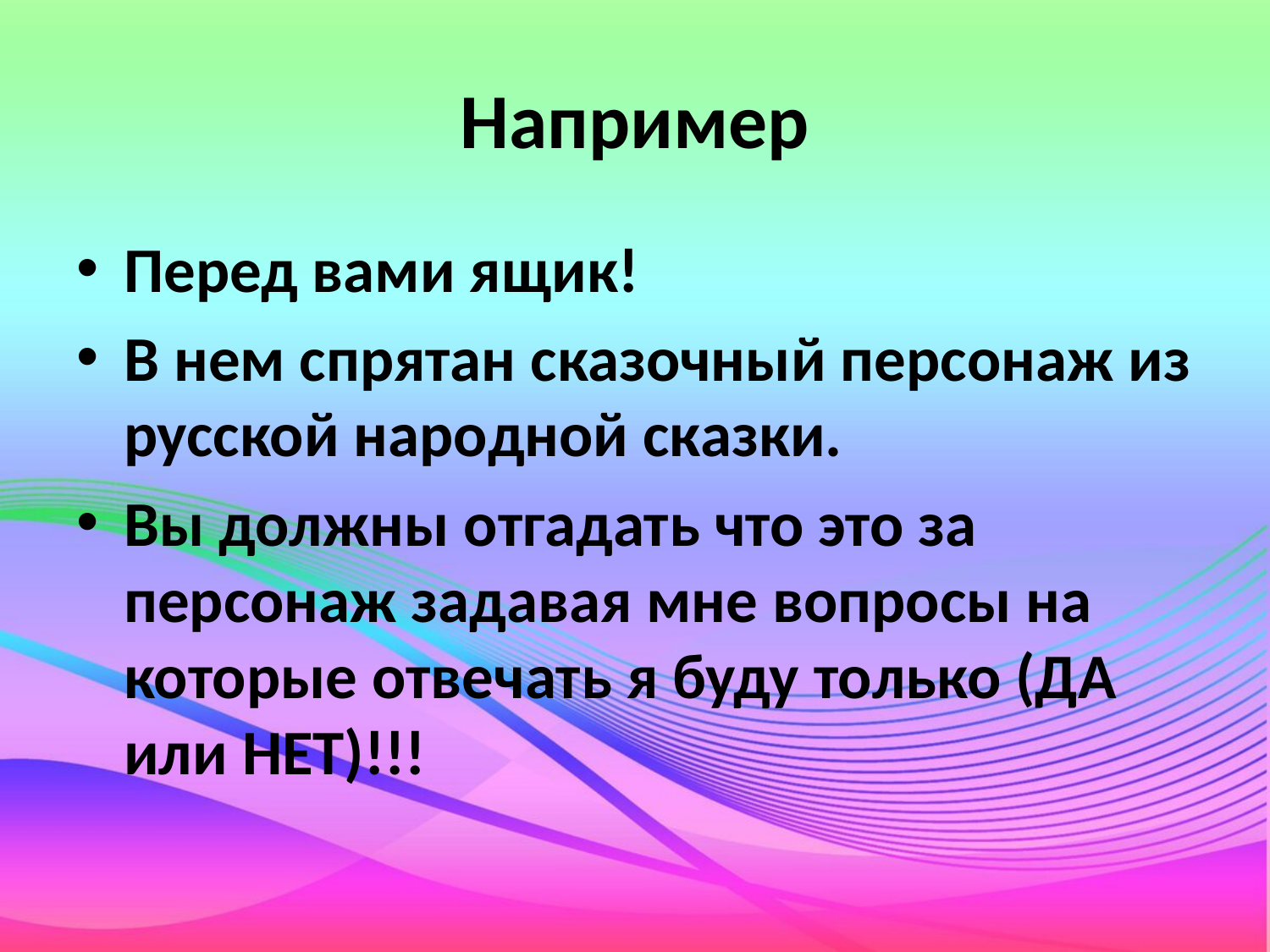

# Например
Перед вами ящик!
В нем спрятан сказочный персонаж из русской народной сказки.
Вы должны отгадать что это за персонаж задавая мне вопросы на которые отвечать я буду только (ДА или НЕТ)!!!